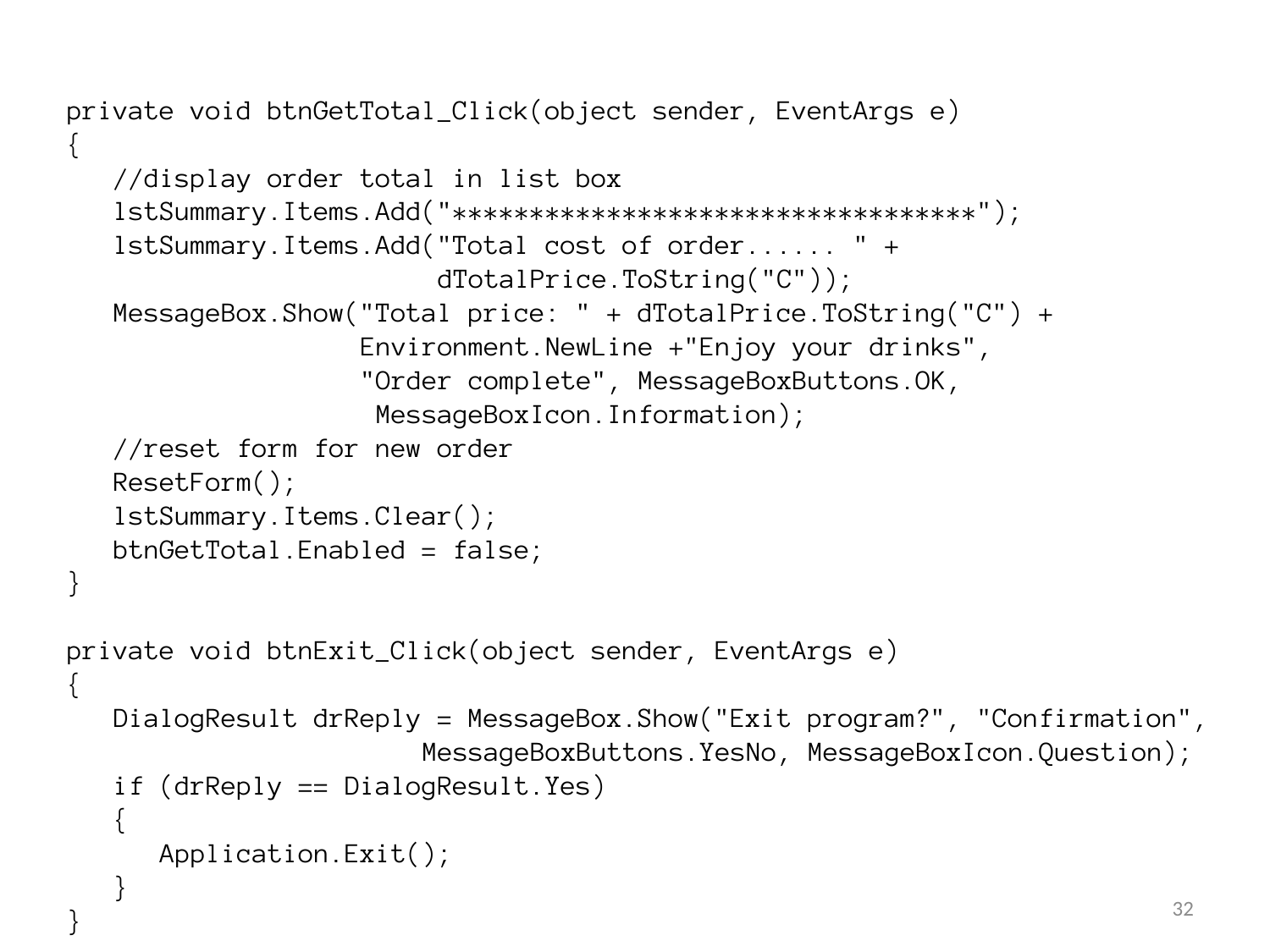

private void btnGetTotal_Click(object sender, EventArgs e)
{
   //display order total in list box
   lstSummary.Items.Add("**********************************");
   lstSummary.Items.Add("Total cost of order...... " +
                        dTotalPrice.ToString("C"));
   MessageBox.Show("Total price: " + dTotalPrice.ToString("C") +
                   Environment.NewLine +"Enjoy your drinks",
                   "Order complete", MessageBoxButtons.OK,
                    MessageBoxIcon.Information);
   //reset form for new order
   ResetForm();
   lstSummary.Items.Clear();
   btnGetTotal.Enabled = false;
}

private void btnExit_Click(object sender, EventArgs e)
{
   DialogResult drReply = MessageBox.Show("Exit program?", "Confirmation",
                       MessageBoxButtons.YesNo, MessageBoxIcon.Question);
   if (drReply == DialogResult.Yes)
   {
      Application.Exit();
   }
}
32